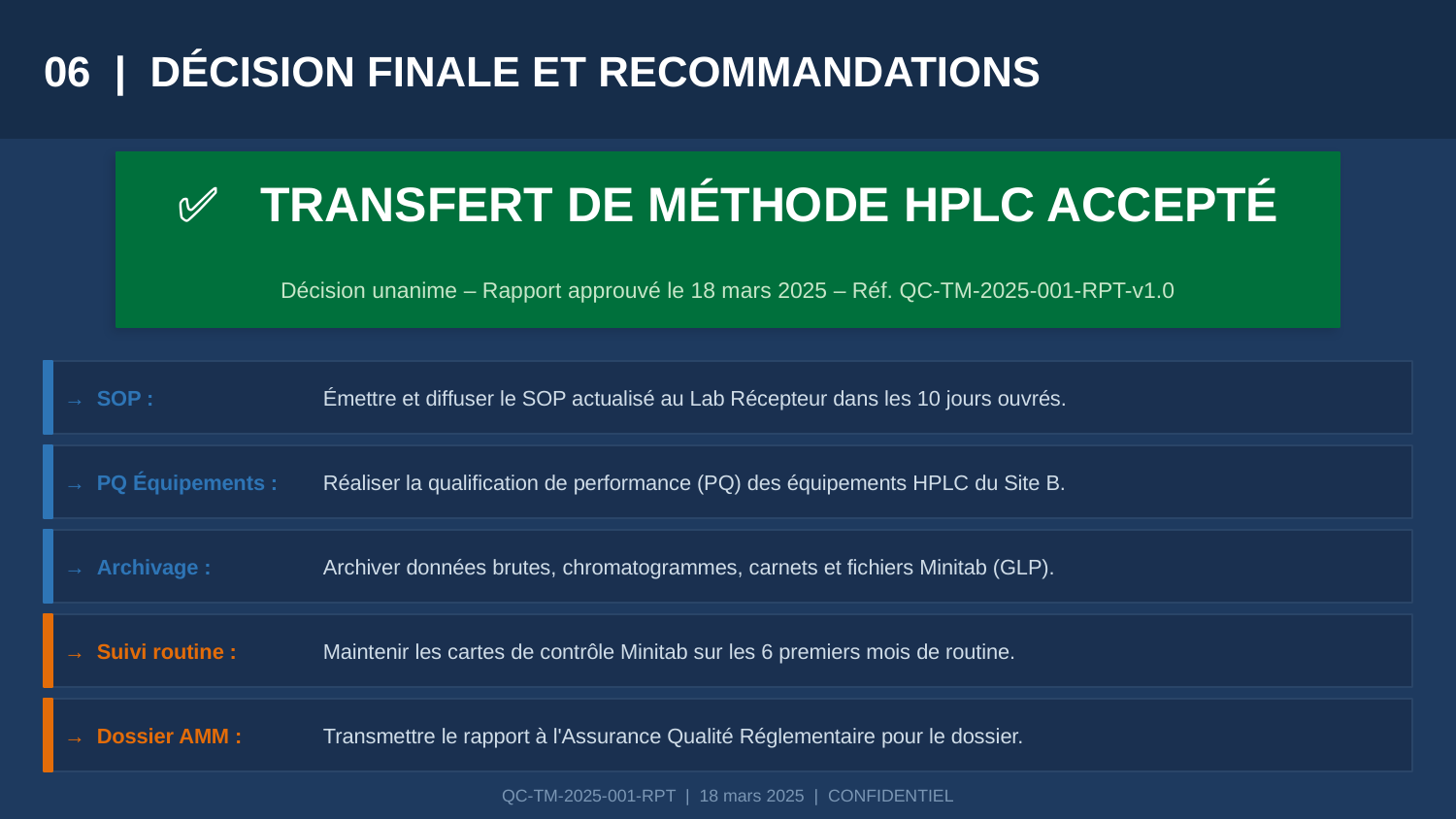

06  |  DÉCISION FINALE ET RECOMMANDATIONS

✅   TRANSFERT DE MÉTHODE HPLC ACCEPTÉ
Décision unanime – Rapport approuvé le 18 mars 2025 – Réf. QC-TM-2025-001-RPT-v1.0

→  SOP :
Émettre et diffuser le SOP actualisé au Lab Récepteur dans les 10 jours ouvrés.

→  PQ Équipements :
Réaliser la qualification de performance (PQ) des équipements HPLC du Site B.

→  Archivage :
Archiver données brutes, chromatogrammes, carnets et fichiers Minitab (GLP).

→  Suivi routine :
Maintenir les cartes de contrôle Minitab sur les 6 premiers mois de routine.

→  Dossier AMM :
Transmettre le rapport à l'Assurance Qualité Réglementaire pour le dossier.
QC-TM-2025-001-RPT  |  18 mars 2025  |  CONFIDENTIEL